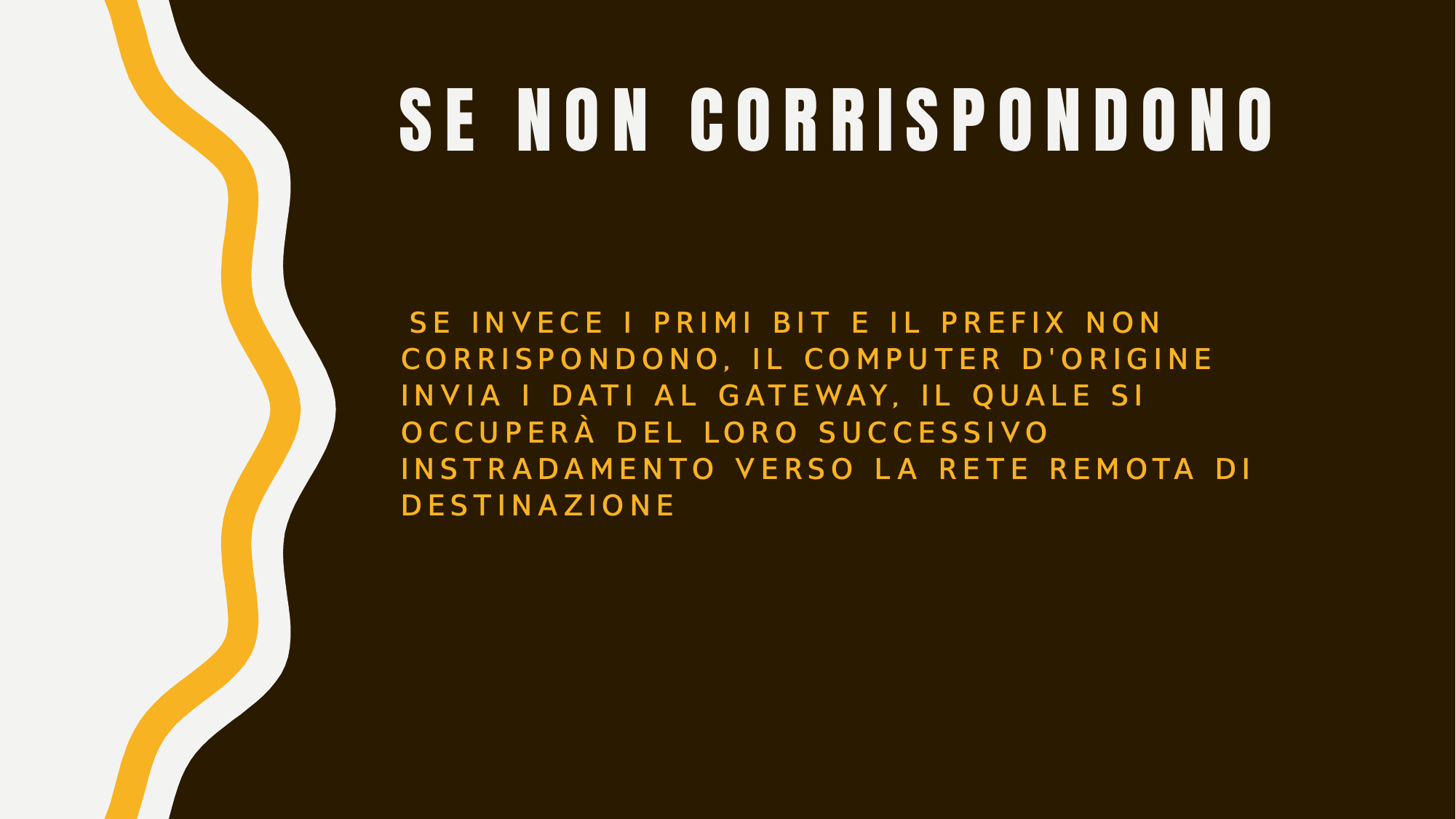

# SE NON CORRISPONDONO
    se invece i primi bit e il prefix non corrispondono, il computer d'origine invia i dati al gateway, il quale si occuperà del loro successivo instradamento verso la rete remota di destinazione